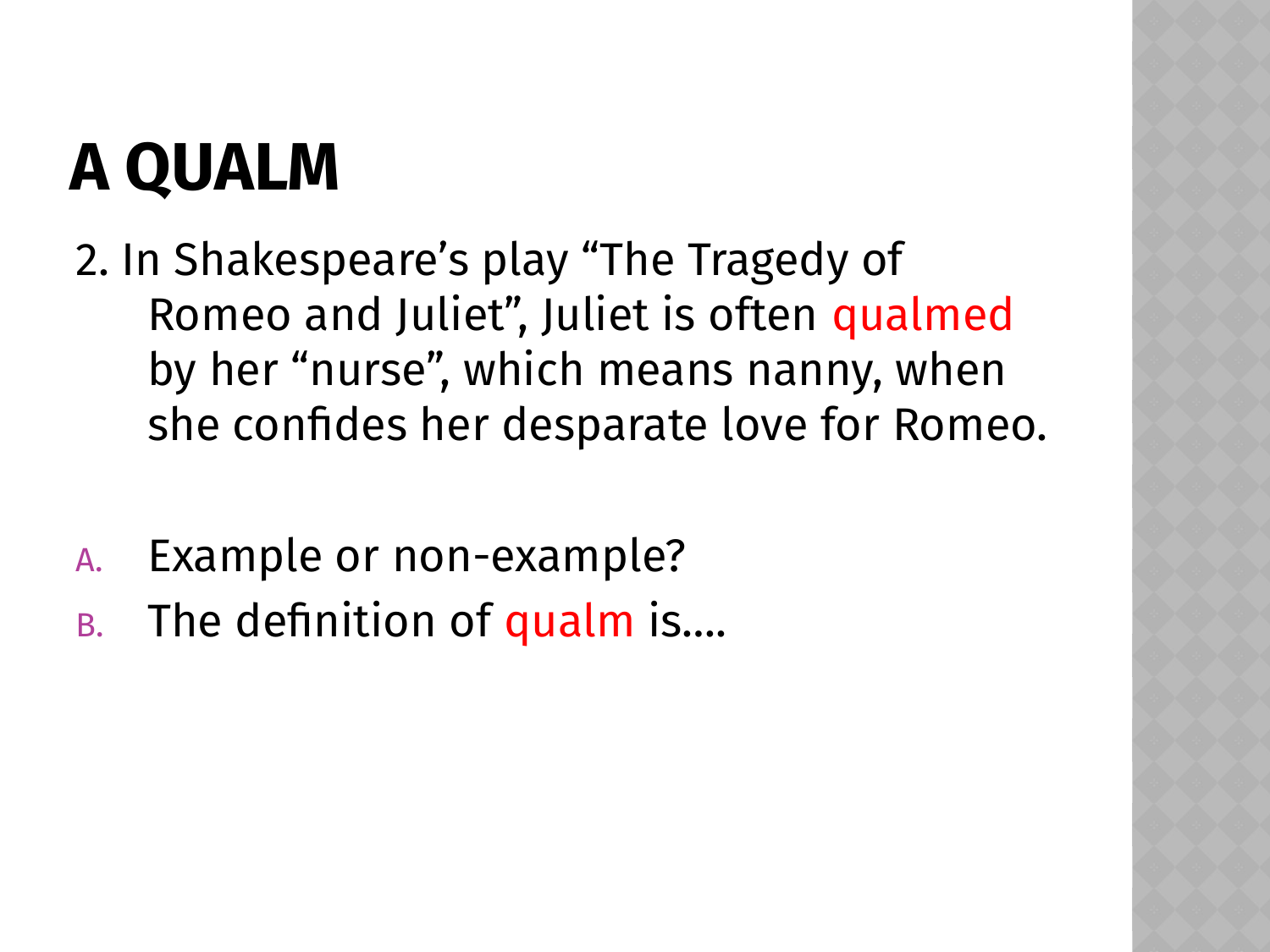

# A Qualm
2. In Shakespeare’s play “The Tragedy of Romeo and Juliet”, Juliet is often qualmed by her “nurse”, which means nanny, when she confides her desparate love for Romeo.

Example or non-example?
The definition of qualm is….